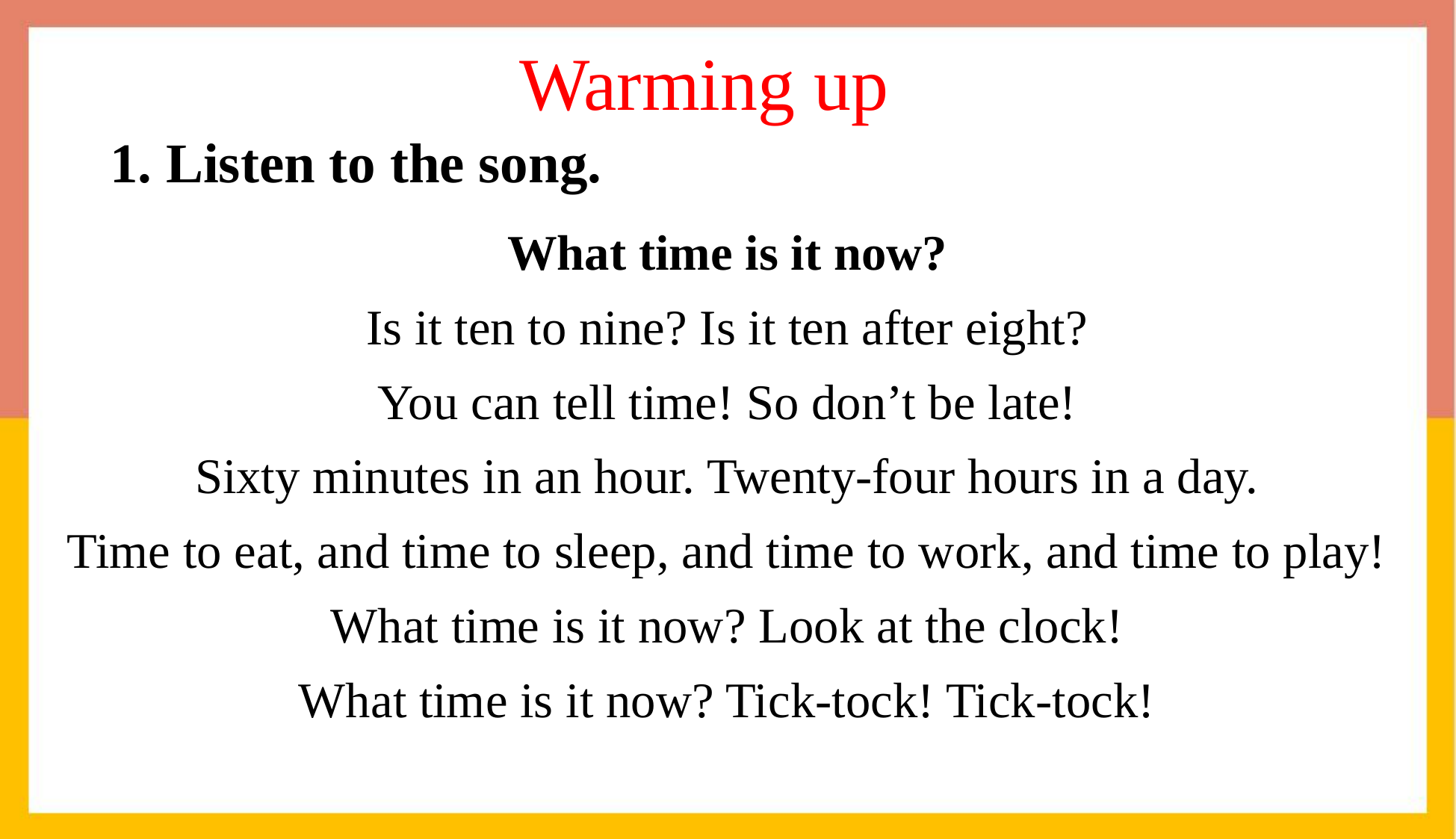

# Warming up
1. Listen to the song.
What time is it now?
Is it ten to nine? Is it ten after eight?
You can tell time! So don’t be late!
Sixty minutes in an hour. Twenty-four hours in a day.
Time to eat, and time to sleep, and time to work, and time to play!
What time is it now? Look at the clock!
What time is it now? Tick-tock! Tick-tock!